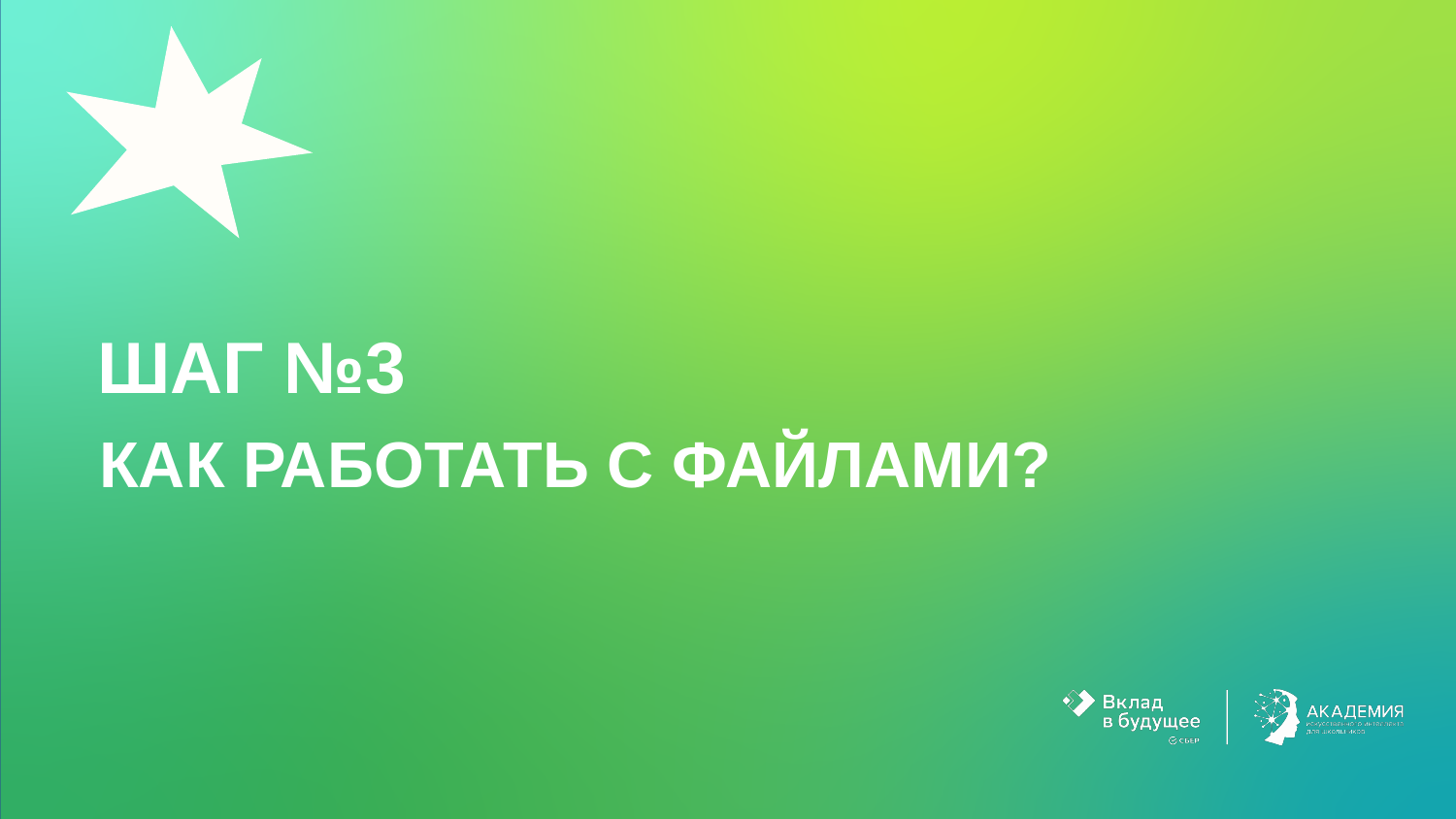

# ШАГ №3
КАК РАБОТАТЬ С ФАЙЛАМИ?